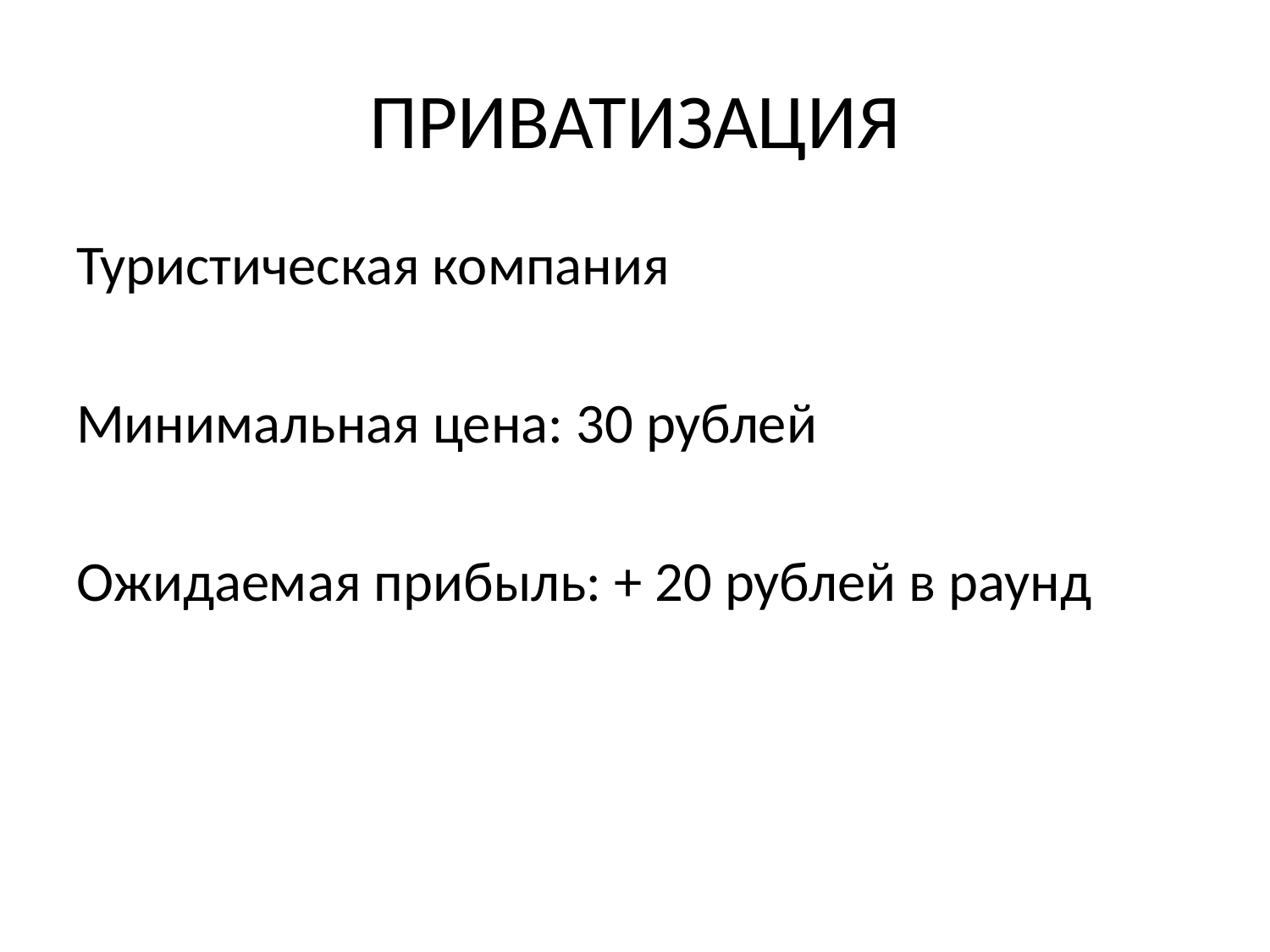

# ПРИВАТИЗАЦИЯ
Туристическая компания

Минимальная цена: 30 рублей

Ожидаемая прибыль: + 20 рублей в раунд